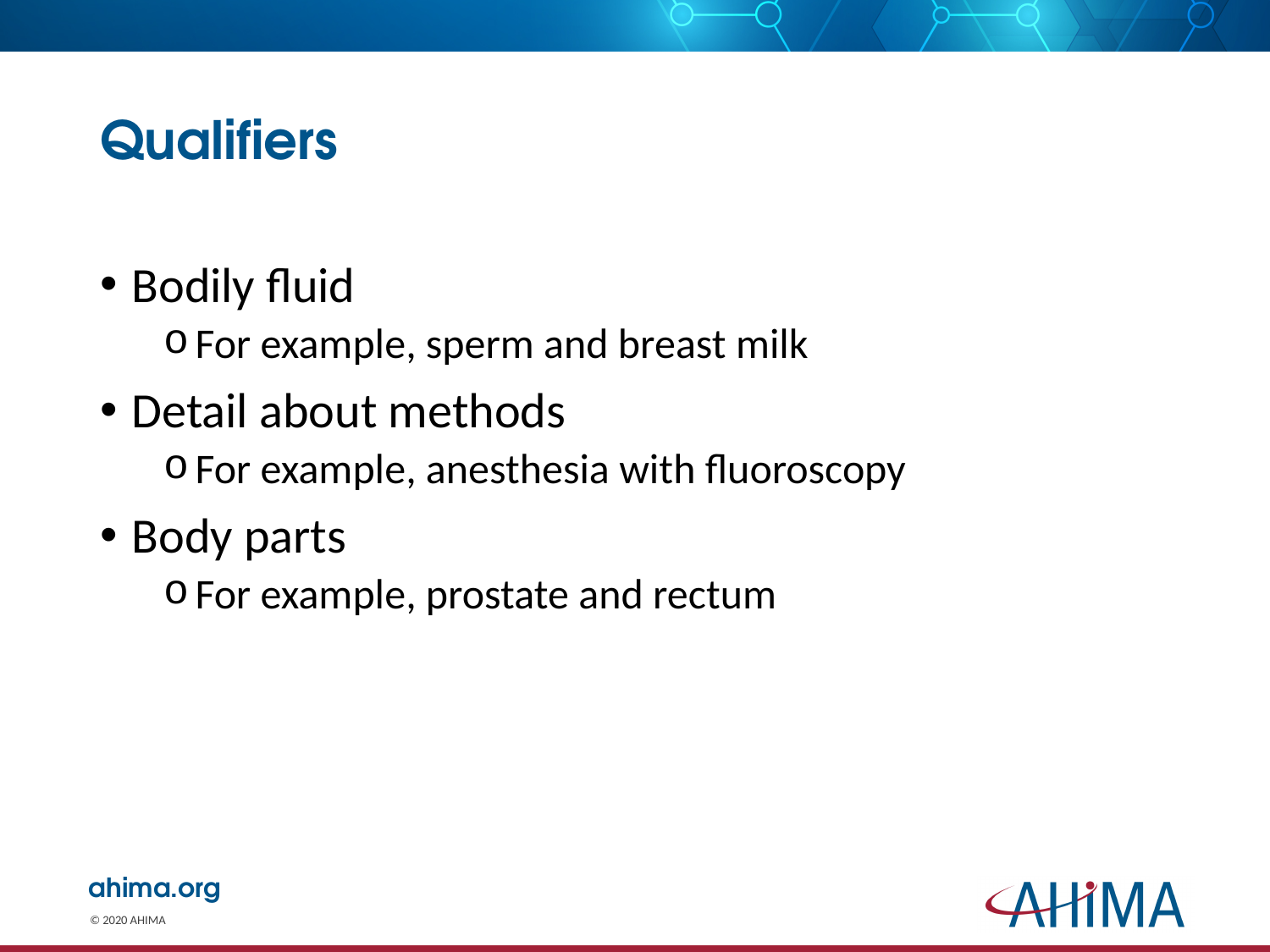

# Qualifiers
Bodily fluid
For example, sperm and breast milk
Detail about methods
For example, anesthesia with fluoroscopy
Body parts
For example, prostate and rectum